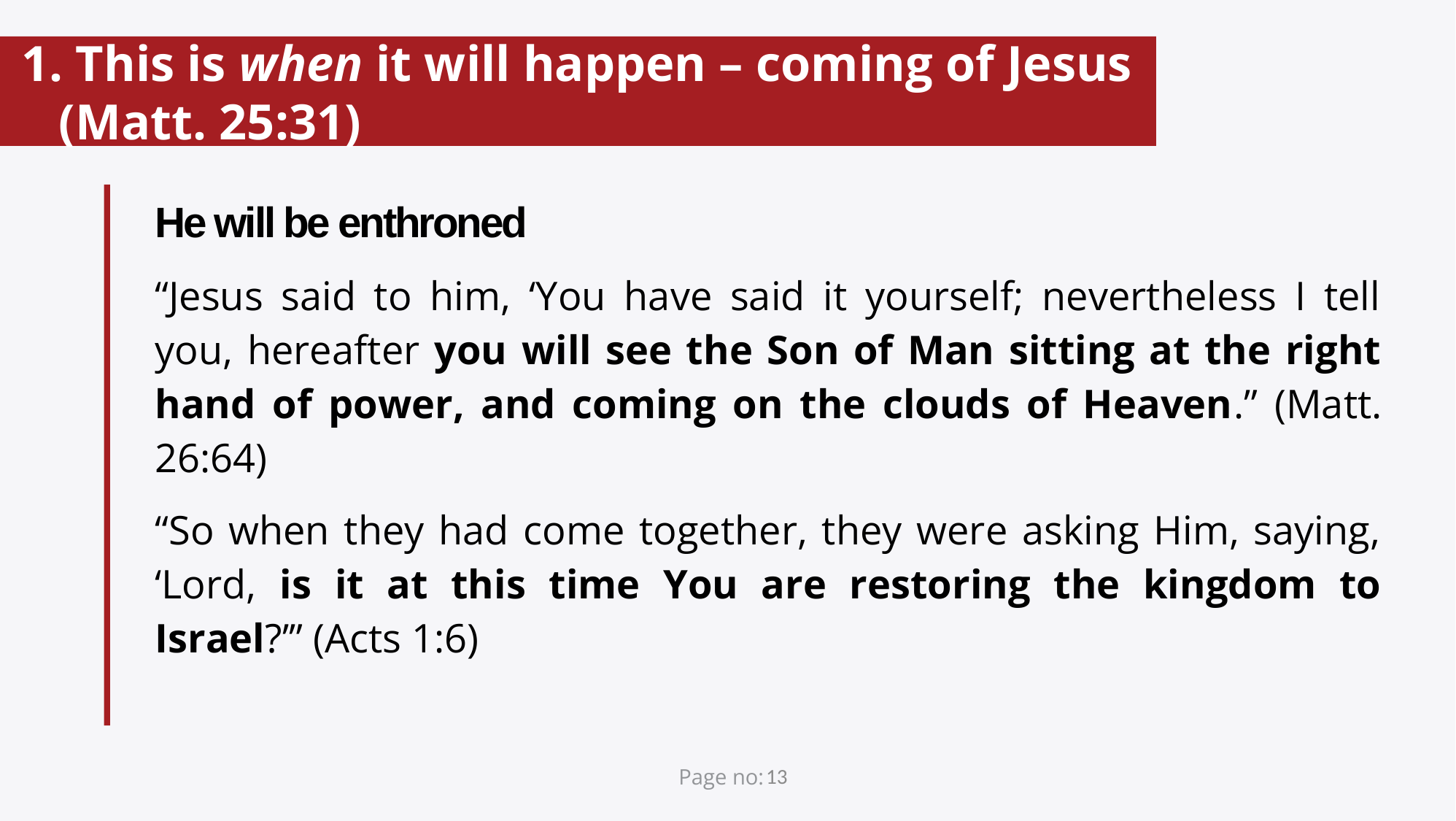

# 1. This is when it will happen – coming of Jesus (Matt. 25:31)
He will be enthroned
“Jesus said to him, ‘You have said it yourself; nevertheless I tell you, hereafter you will see the Son of Man sitting at the right hand of power, and coming on the clouds of Heaven.” (Matt. 26:64)
“So when they had come together, they were asking Him, saying, ‘Lord, is it at this time You are restoring the kingdom to Israel?’” (Acts 1:6)